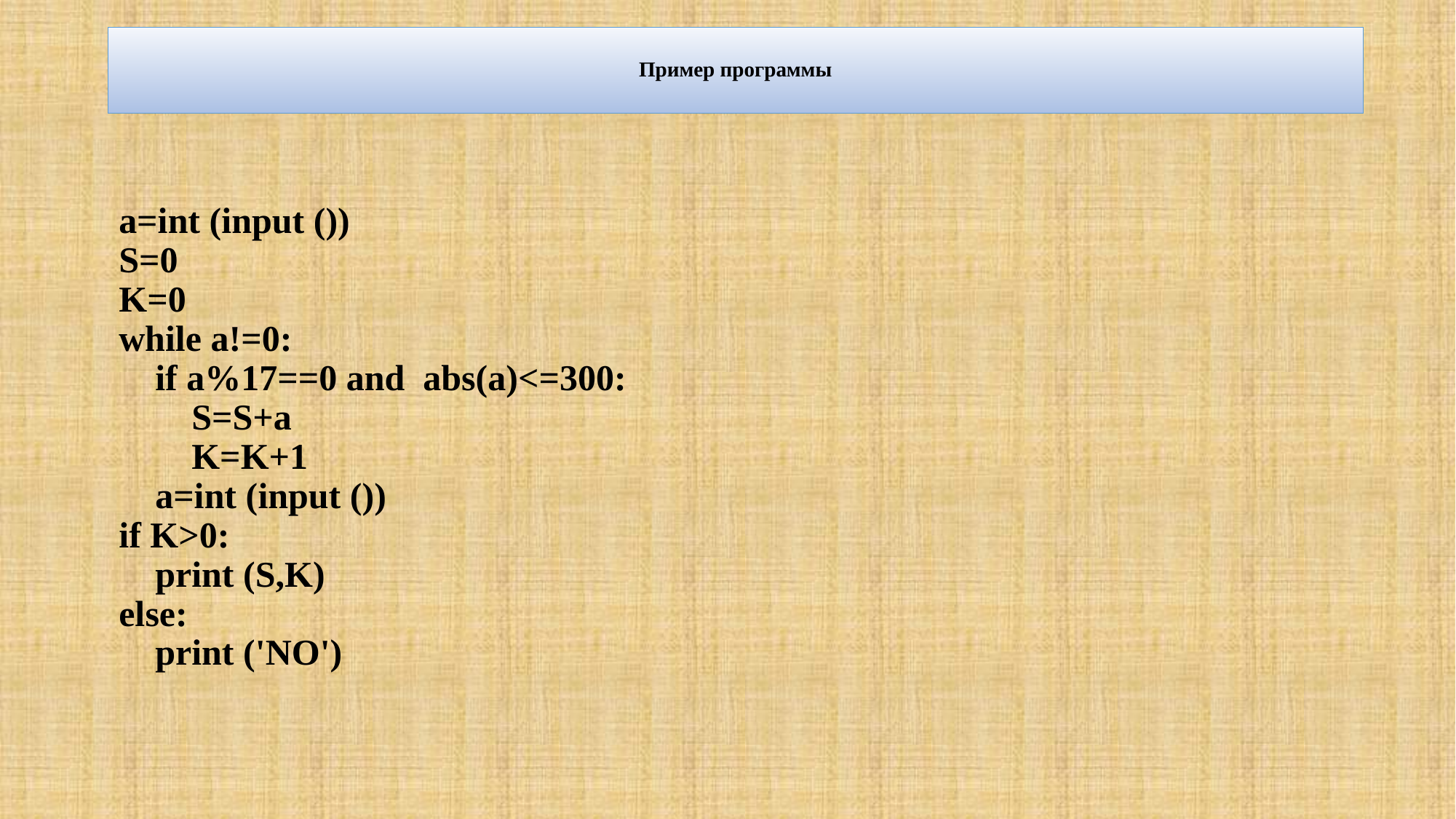

# Пример программы

a=int (input ())
S=0
K=0
while a!=0:
    if a%17==0 and  abs(a)<=300:
        S=S+a
        K=K+1
    a=int (input ())
if K>0:
    print (S,K)
else:
    print ('NO')